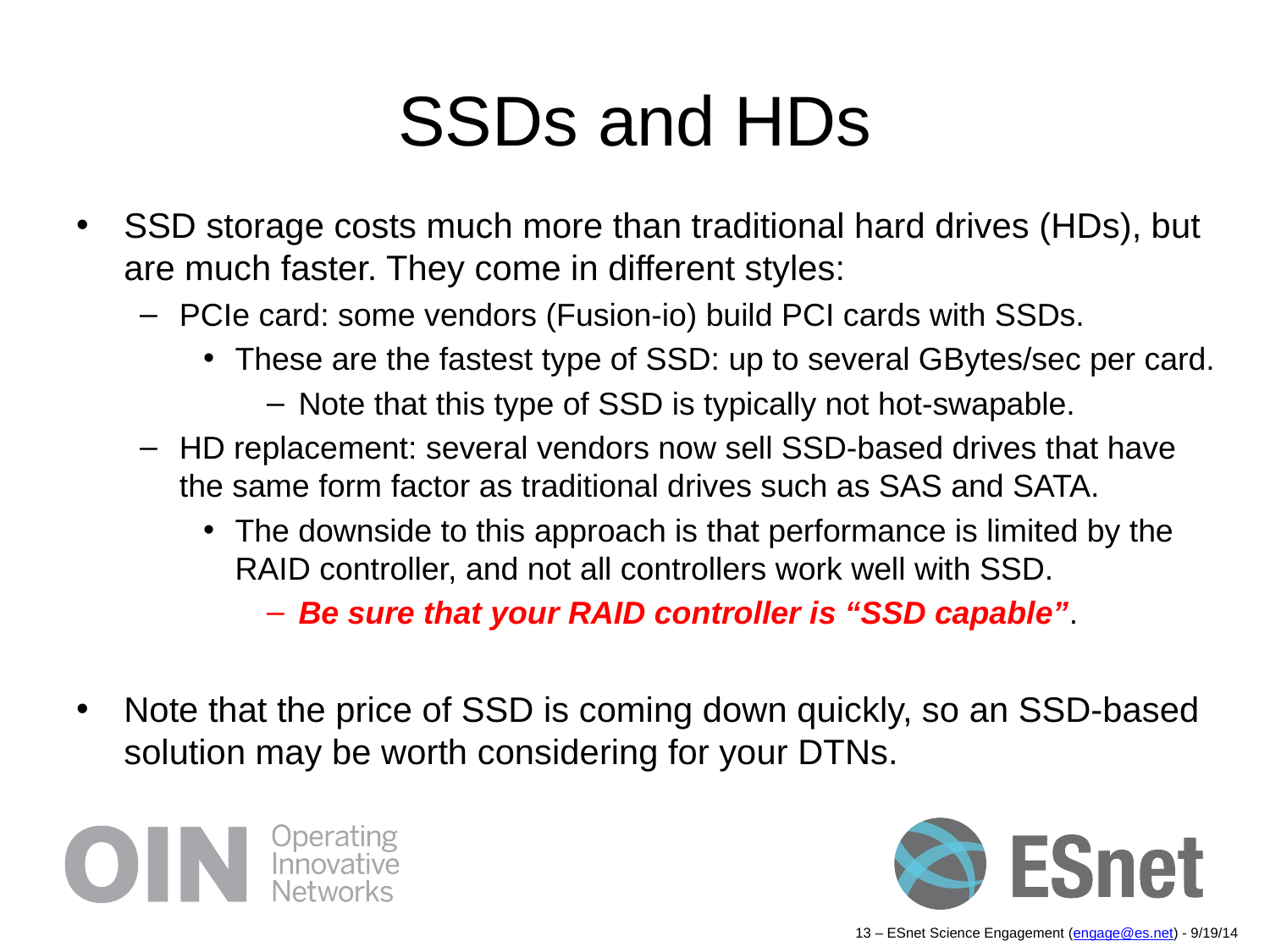

# SSDs and HDs
SSD storage costs much more than traditional hard drives (HDs), but are much faster. They come in different styles:
PCIe card: some vendors (Fusion-io) build PCI cards with SSDs.
These are the fastest type of SSD: up to several GBytes/sec per card.
Note that this type of SSD is typically not hot-swapable.
HD replacement: several vendors now sell SSD-based drives that have the same form factor as traditional drives such as SAS and SATA.
The downside to this approach is that performance is limited by the RAID controller, and not all controllers work well with SSD.
Be sure that your RAID controller is “SSD capable”.

Note that the price of SSD is coming down quickly, so an SSD-based solution may be worth considering for your DTNs.

13 – ESnet Science Engagement (engage@es.net) - 9/19/14